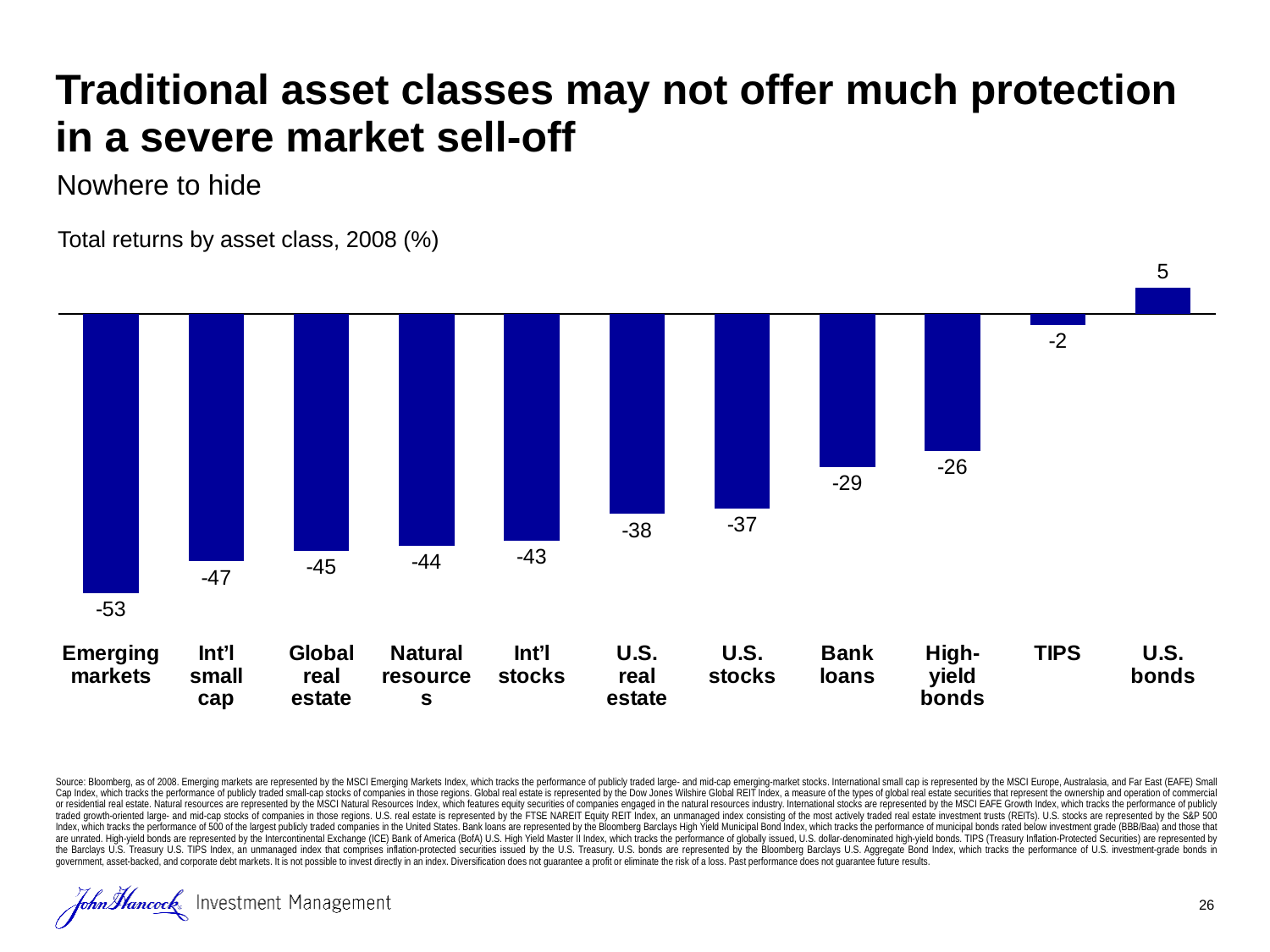

# Traditional asset classes may not offer much protection in a severe market sell-off
Nowhere to hide
Total returns by asset class, 2008 (%)

### Chart

| Category | Column1 |
|---|---|
| Emerging
markets | -53.0 |
| Int’l
small
cap | -47.0 |
| Global
real
estate | -45.0 |
| Natural
resources | -44.0 |
| Int’l
stocks | -43.0 |
| U.S.
real
estate | -38.0 |
| U.S.
stocks | -37.0 |
| Bank
loans | -28.999999999999996 |
| High-
yield
bonds | -26.0 |
| TIPS | -2.0 |
| U.S.
bonds | 5.0 |
Source: Bloomberg, as of 2008. Emerging markets are represented by the MSCI Emerging Markets Index, which tracks the performance of publicly traded large- and mid-cap emerging-market stocks. International small cap is represented by the MSCI Europe, Australasia, and Far East (EAFE) Small Cap Index, which tracks the performance of publicly traded small-cap stocks of companies in those regions. Global real estate is represented by the Dow Jones Wilshire Global REIT Index, a measure of the types of global real estate securities that represent the ownership and operation of commercial or residential real estate. Natural resources are represented by the MSCI Natural Resources Index, which features equity securities of companies engaged in the natural resources industry. International stocks are represented by the MSCI EAFE Growth Index, which tracks the performance of publicly traded growth-oriented large- and mid-cap stocks of companies in those regions. U.S. real estate is represented by the FTSE NAREIT Equity REIT Index, an unmanaged index consisting of the most actively traded real estate investment trusts (REITs). U.S. stocks are represented by the S&P 500 Index, which tracks the performance of 500 of the largest publicly traded companies in the United States. Bank loans are represented by the Bloomberg Barclays High Yield Municipal Bond Index, which tracks the performance of municipal bonds rated below investment grade (BBB/Baa) and those that are unrated. High-yield bonds are represented by the Intercontinental Exchange (ICE) Bank of America (BofA) U.S. High Yield Master II Index, which tracks the performance of globally issued, U.S. dollar-denominated high-yield bonds. TIPS (Treasury Inflation-Protected Securities) are represented by the Barclays U.S. Treasury U.S. TIPS Index, an unmanaged index that comprises inflation-protected securities issued by the U.S. Treasury. U.S. bonds are represented by the Bloomberg Barclays U.S. Aggregate Bond Index, which tracks the performance of U.S. investment-grade bonds in government, asset-backed, and corporate debt markets. It is not possible to invest directly in an index. Diversification does not guarantee a profit or eliminate the risk of a loss. Past performance does not guarantee future results.
26